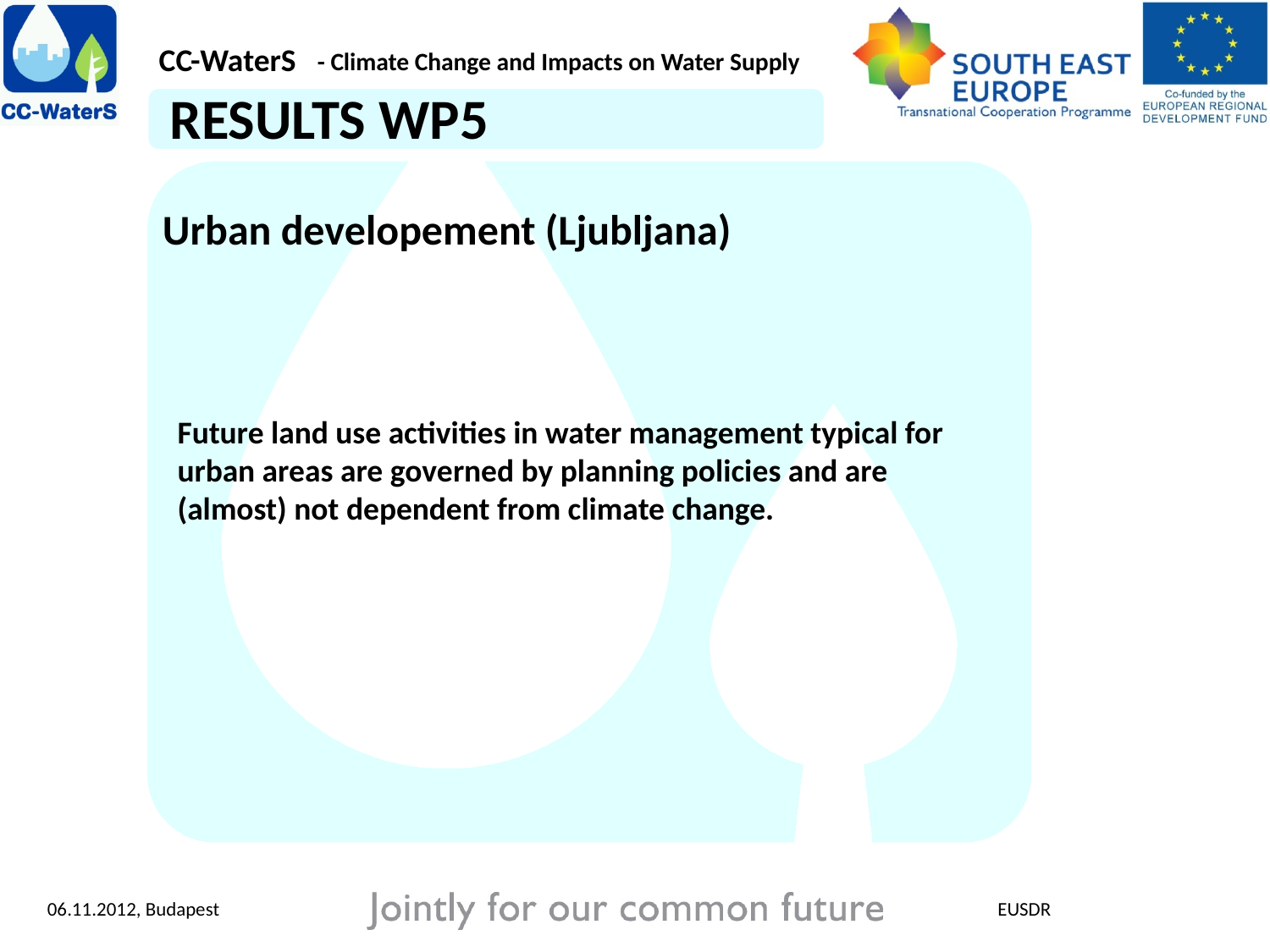

RESULTS WP5
Urban developement (Ljubljana)
Future land use activities in water management typical for urban areas are governed by planning policies and are (almost) not dependent from climate change.